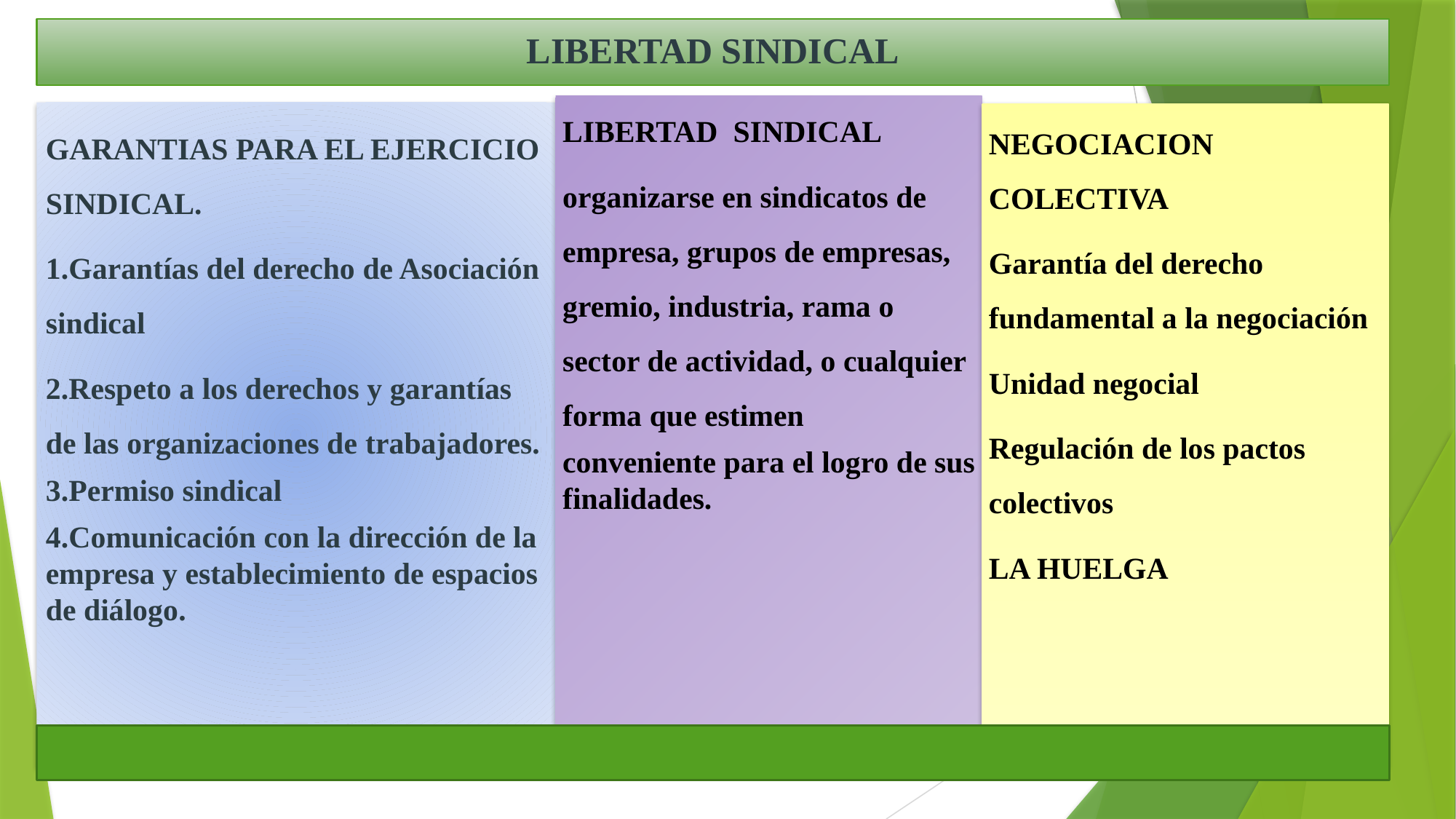

LIBERTAD SINDICAL
GARANTIAS PARA EL EJERCICIO SINDICAL.
1.Garantías del derecho de Asociación sindical
2.Respeto a los derechos y garantías de las organizaciones de trabajadores.
3.Permiso sindical
4.Comunicación con la dirección de la empresa y establecimiento de espacios de diálogo.

LIBERTAD  SINDICAL
organizarse en sindicatos de empresa, grupos de empresas, gremio, industria, rama o sector de actividad, o cualquier forma que estimen
conveniente para el logro de sus finalidades.

NEGOCIACION COLECTIVA
Garantía del derecho fundamental a la negociación
Unidad negocial
Regulación de los pactos colectivos
LA HUELGA